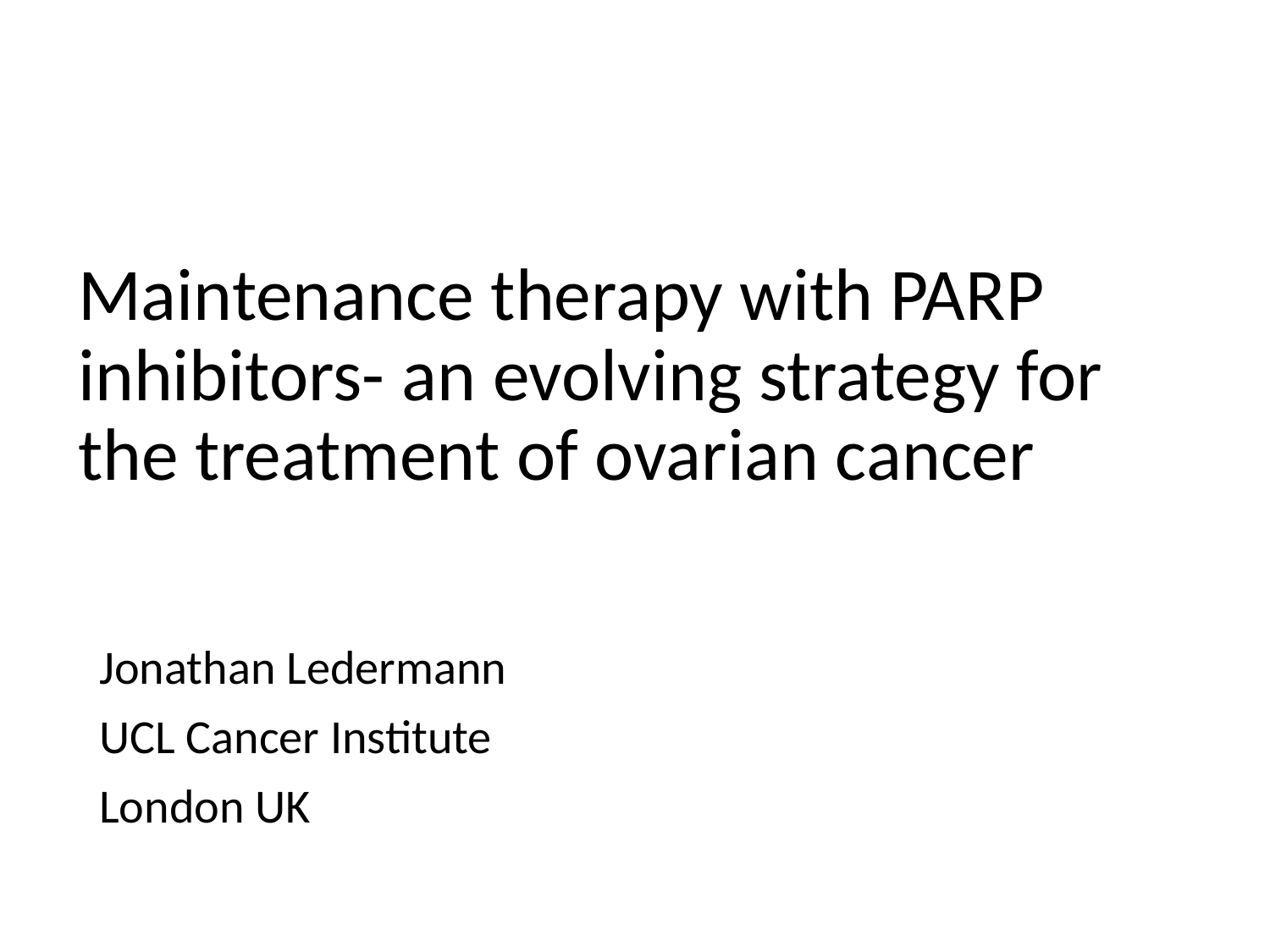

# Maintenance therapy with PARP inhibitors- an evolving strategy for the treatment of ovarian cancer
Jonathan Ledermann
UCL Cancer Institute
London UK